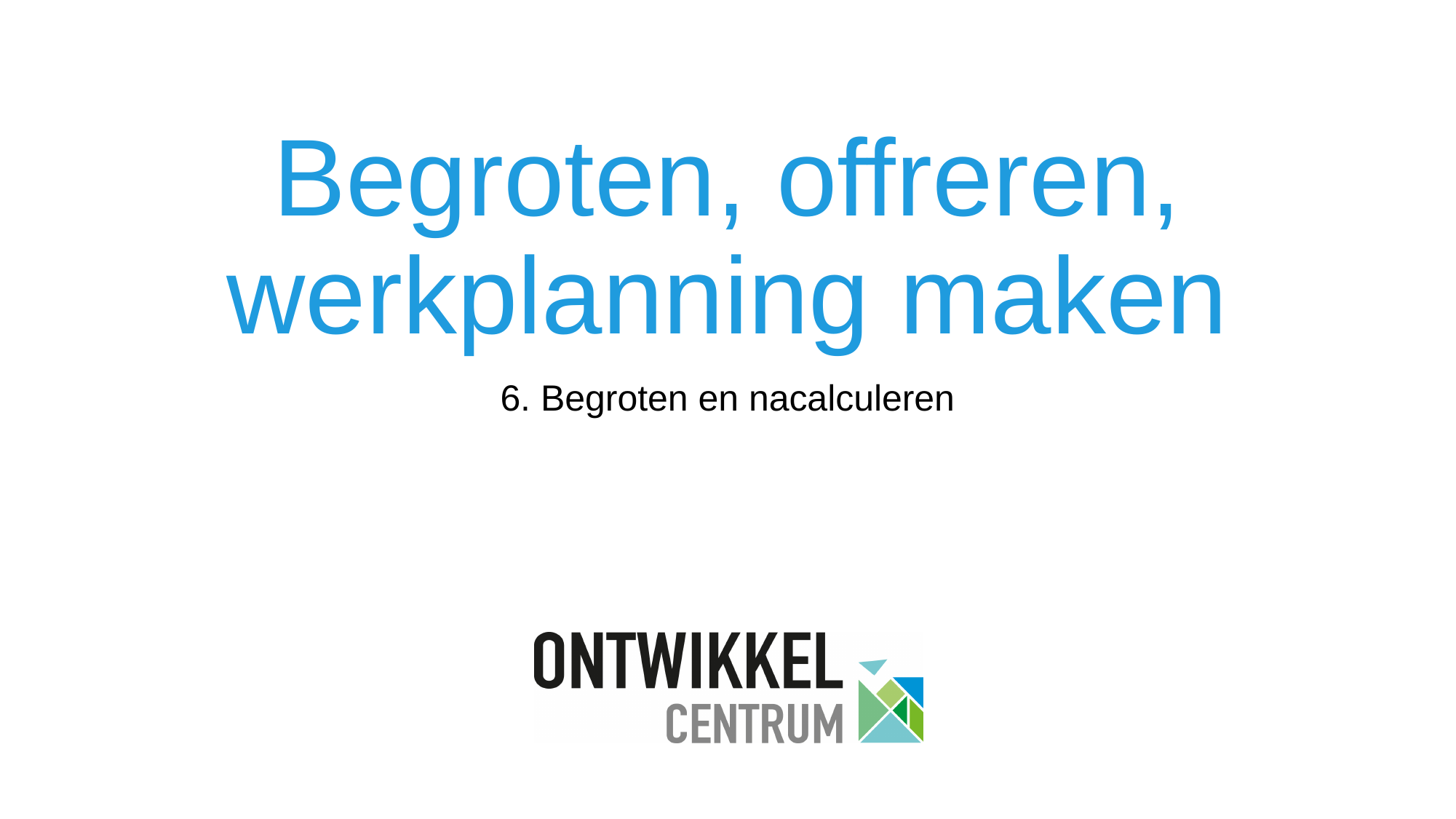

# Begroten, offreren, werkplanning maken
6. Begroten en nacalculeren